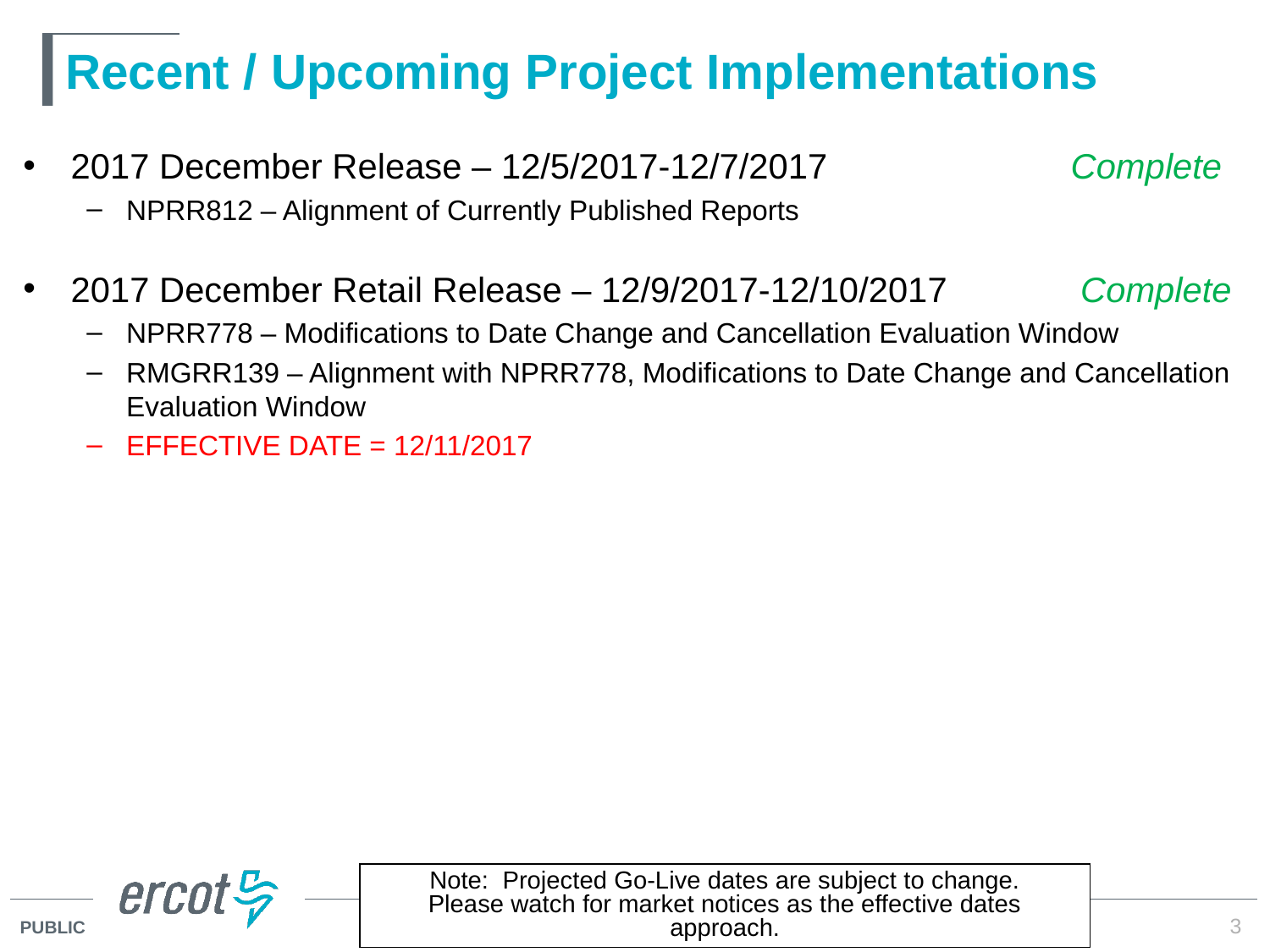

# Recent / Upcoming Project Implementations
2017 December Release – 12/5/2017-12/7/2017 	Complete
NPRR812 – Alignment of Currently Published Reports

2017 December Retail Release – 12/9/2017-12/10/2017 	 Complete
NPRR778 – Modifications to Date Change and Cancellation Evaluation Window
RMGRR139 – Alignment with NPRR778, Modifications to Date Change and Cancellation Evaluation Window
EFFECTIVE DATE = 12/11/2017
Note:  Projected Go-Live dates are subject to change.
Please watch for market notices as the effective dates approach.
3